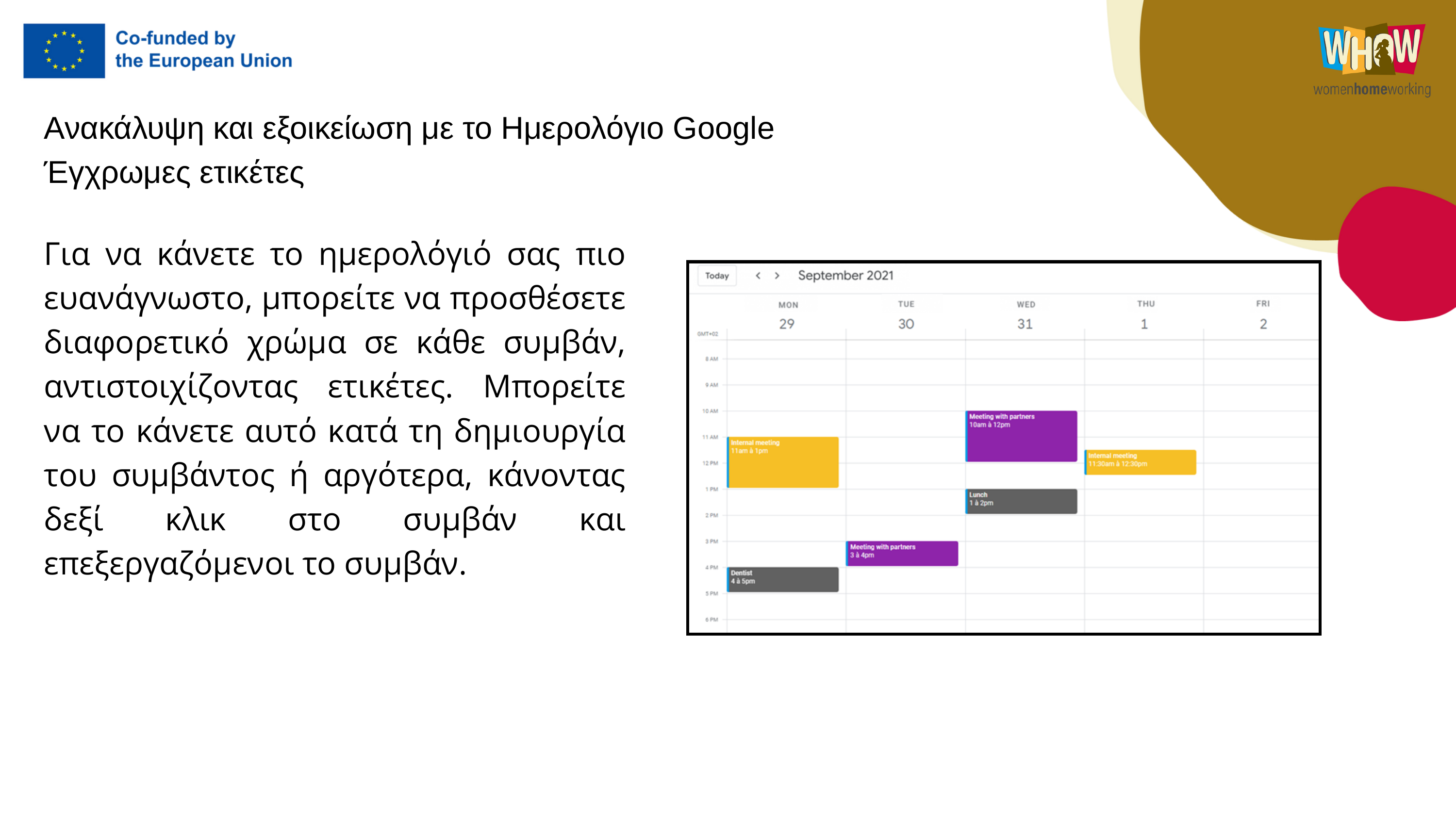

Ανακάλυψη και εξοικείωση με το Ημερολόγιο Google
Έγχρωμες ετικέτες
Για να κάνετε το ημερολόγιό σας πιο ευανάγνωστο, μπορείτε να προσθέσετε διαφορετικό χρώμα σε κάθε συμβάν, αντιστοιχίζοντας ετικέτες. Μπορείτε να το κάνετε αυτό κατά τη δημιουργία του συμβάντος ή αργότερα, κάνοντας δεξί κλικ στο συμβάν και επεξεργαζόμενοι το συμβάν.